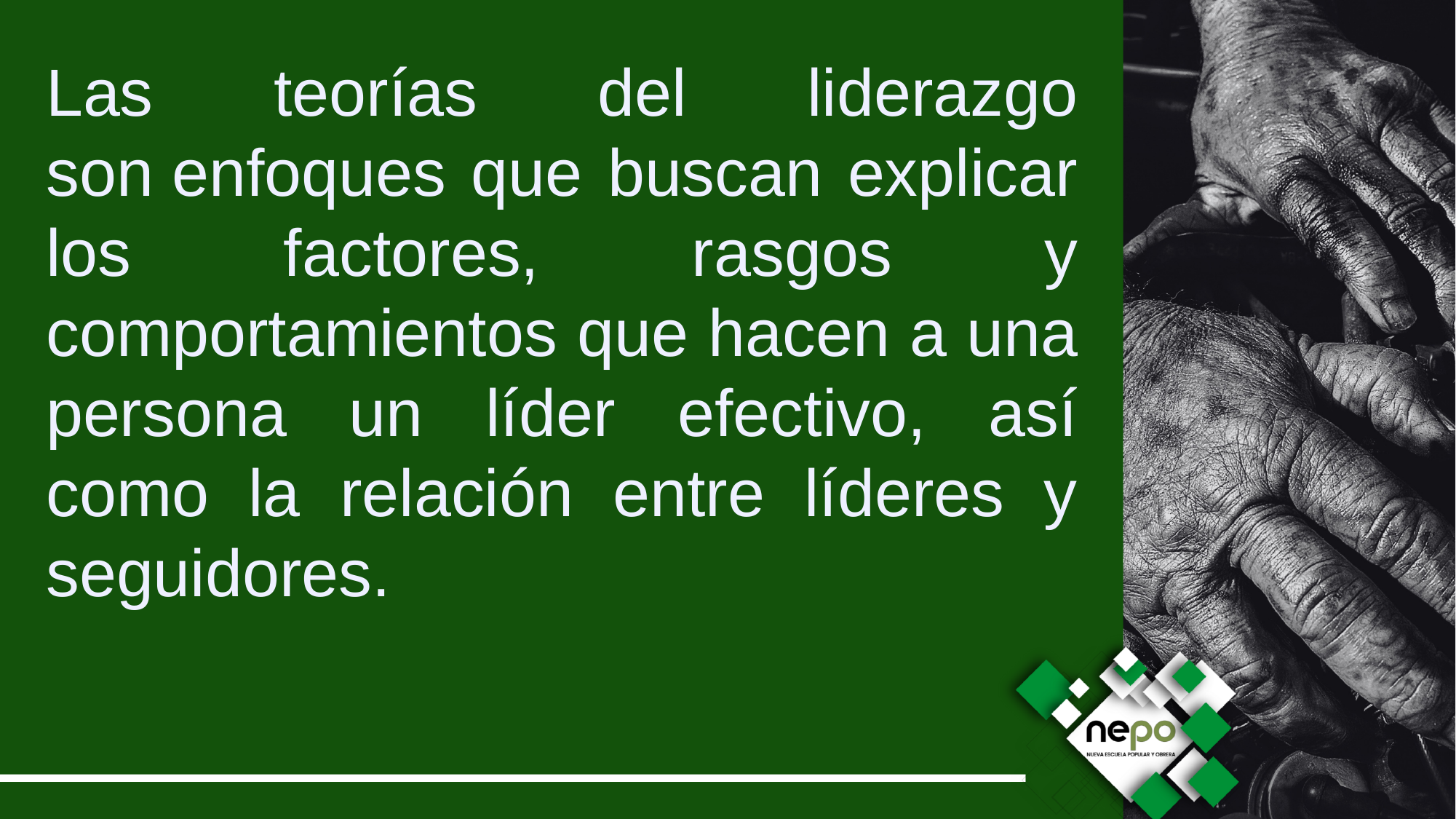

Las teorías del liderazgo son enfoques que buscan explicar los factores, rasgos y comportamientos que hacen a una persona un líder efectivo, así como la relación entre líderes y seguidores.